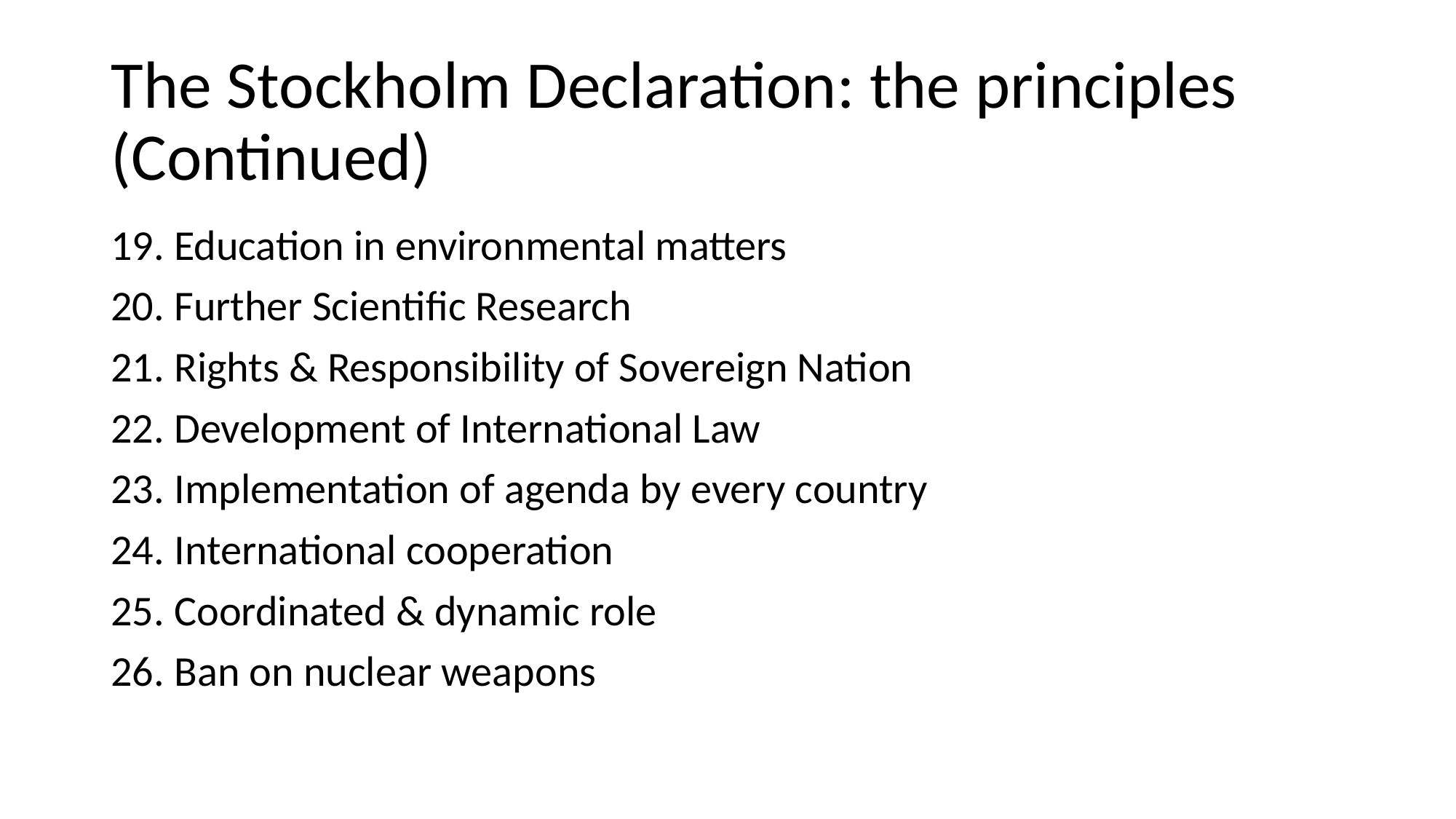

# The Stockholm Declaration: the principles (Continued)
19. Education in environmental matters
20. Further Scientific Research
21. Rights & Responsibility of Sovereign Nation
22. Development of International Law
23. Implementation of agenda by every country
24. International cooperation
25. Coordinated & dynamic role
26. Ban on nuclear weapons